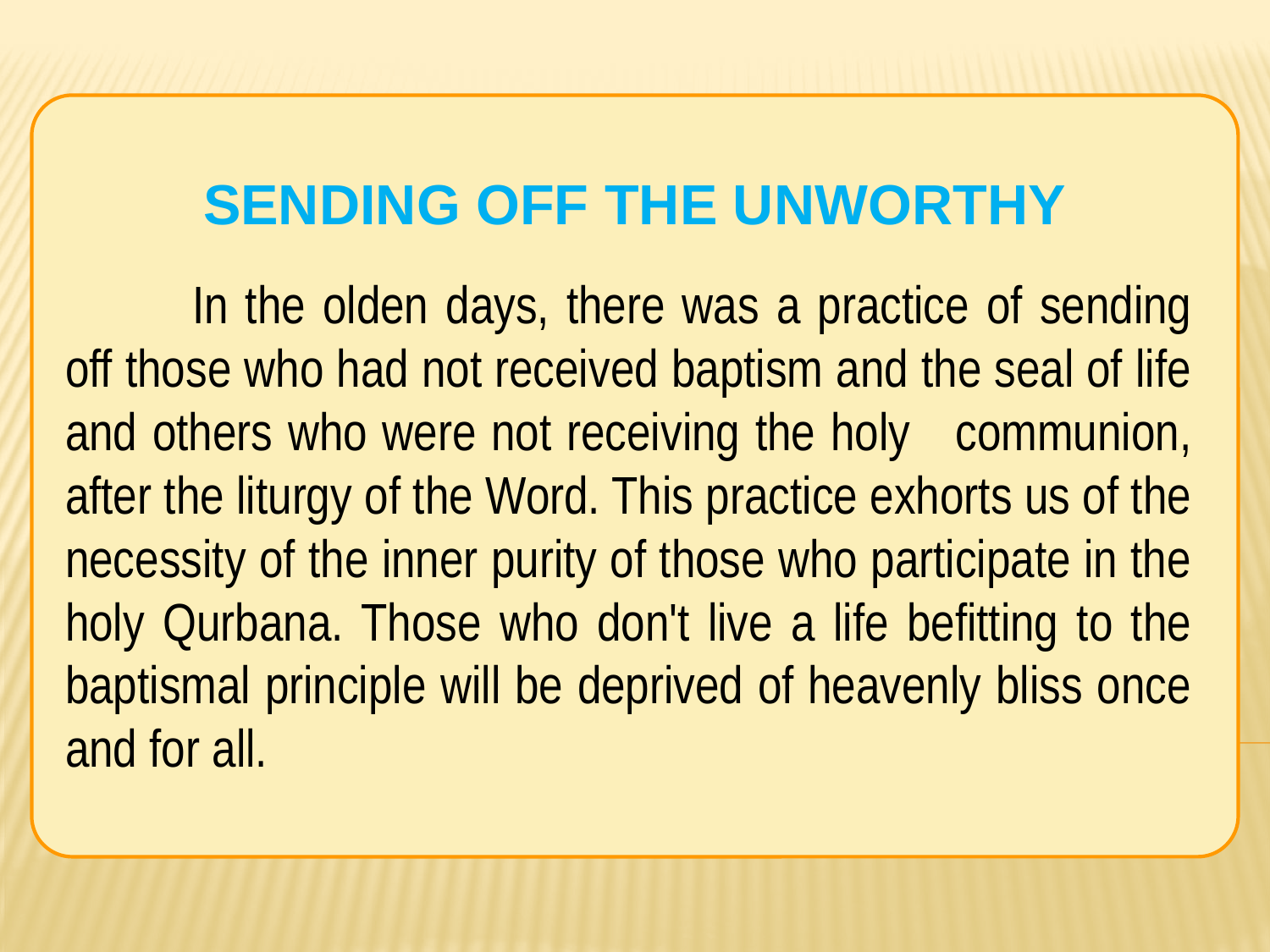

SENDING OFF THE UNWORTHY
	In the olden days, there was a practice of sending off those who had not received baptism and the seal of life and others who were not receiving the holy   communion, after the liturgy of the Word. This practice exhorts us of the necessity of the inner purity of those who participate in the holy Qurbana. Those who don't live a life befitting to the baptismal principle will be deprived of heavenly bliss once and for all.